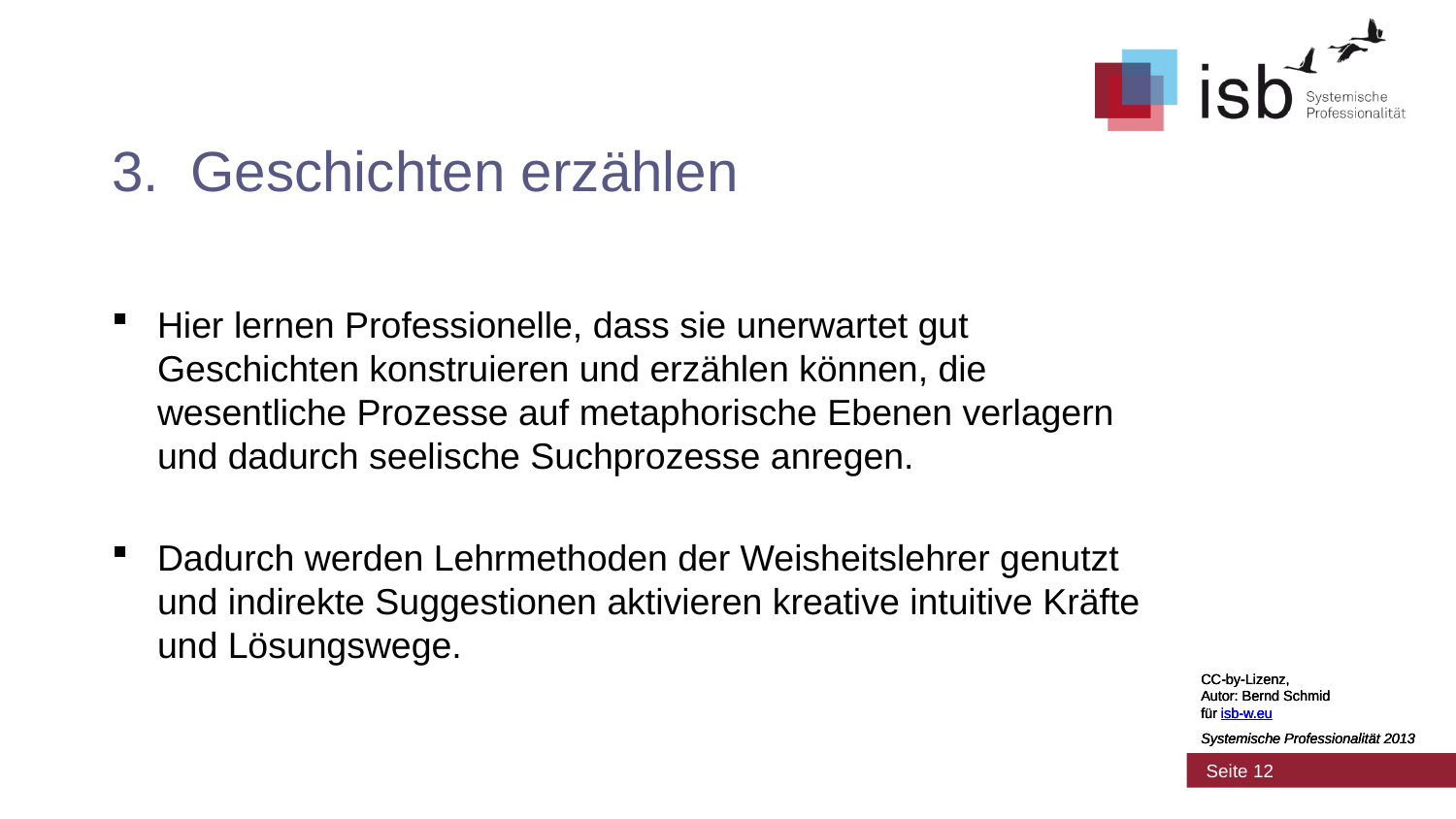

# 3.  Geschichten erzählen

Hier lernen Professionelle, dass sie unerwartet gut Geschichten konstruieren und erzählen können, die wesentliche Prozesse auf metaphorische Ebenen verlagern und dadurch seelische Suchprozesse anregen.

Dadurch werden Lehrmethoden der Weisheitslehrer genutzt und indirekte Suggestionen aktivieren kreative intuitive Kräfte und Lösungswege.

CC-by-Lizenz,
Autor: Bernd Schmid
für isb-w.eu
Systemische Professionalität 2013

CC-by-Lizenz,
Autor: Bernd Schmid
für isb-w.eu
Systemische Professionalität 2013
 Seite 12